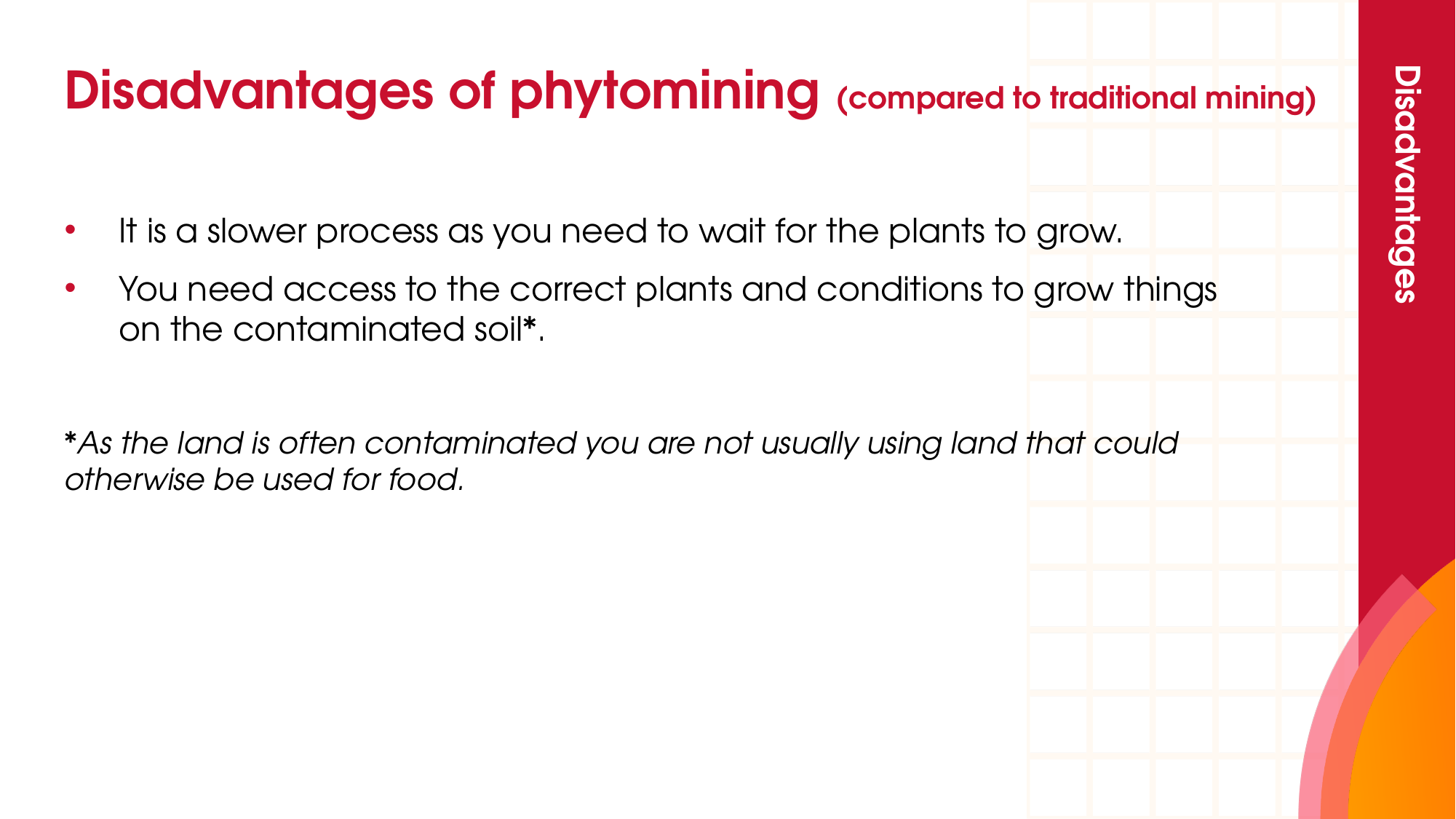

# Disadvantages of phytomining (compared to traditional mining)
Disadvantages
It is a slower process as you need to wait for the plants to grow.
You need access to the correct plants and conditions to grow things on the contaminated soil*.

*As the land is often contaminated you are not usually using land that could otherwise be used for food.